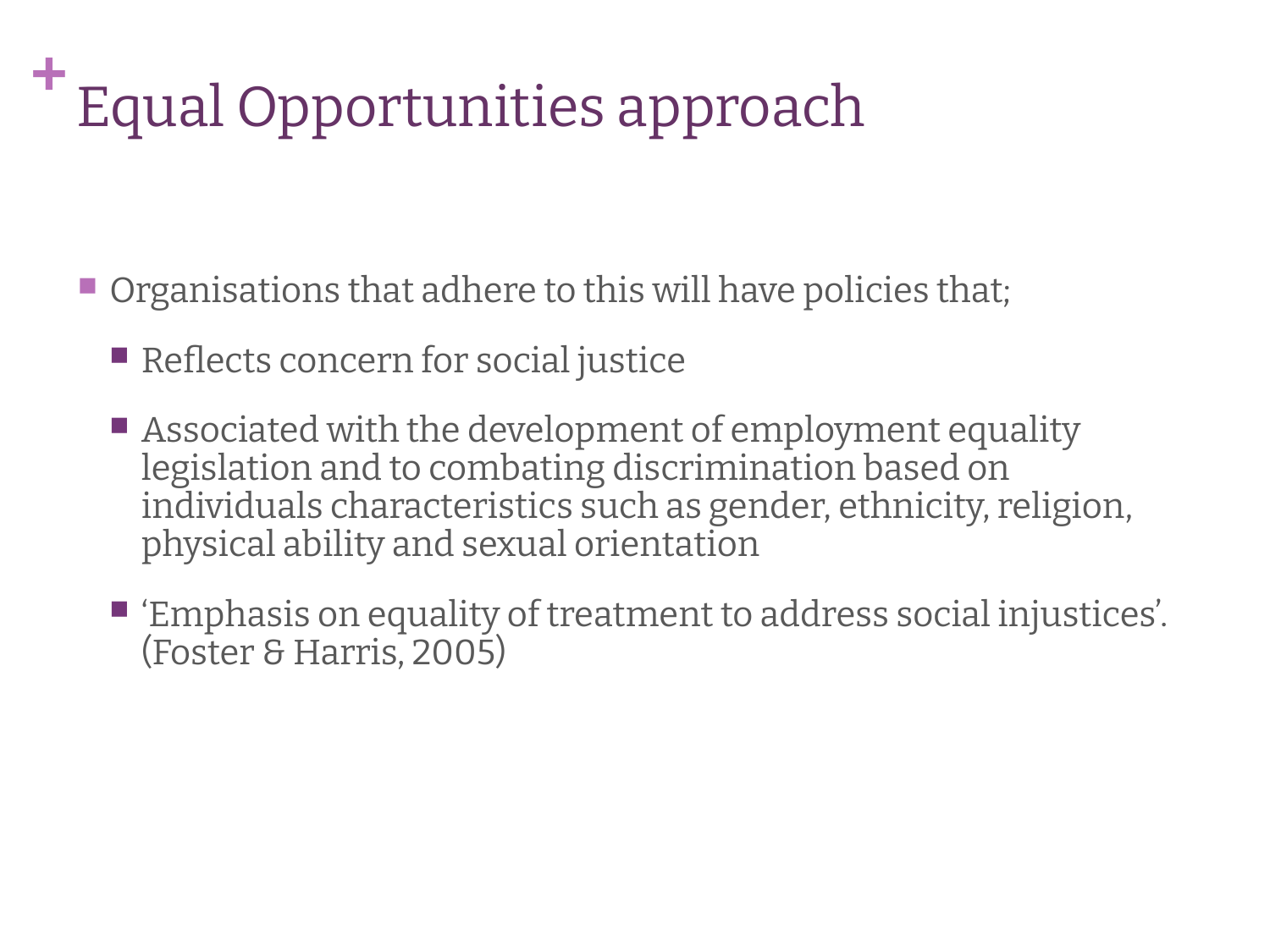

# Equal Opportunities approach
Organisations that adhere to this will have policies that;
Reflects concern for social justice
Associated with the development of employment equality legislation and to combating discrimination based on individuals characteristics such as gender, ethnicity, religion, physical ability and sexual orientation
‘Emphasis on equality of treatment to address social injustices’. (Foster & Harris, 2005)